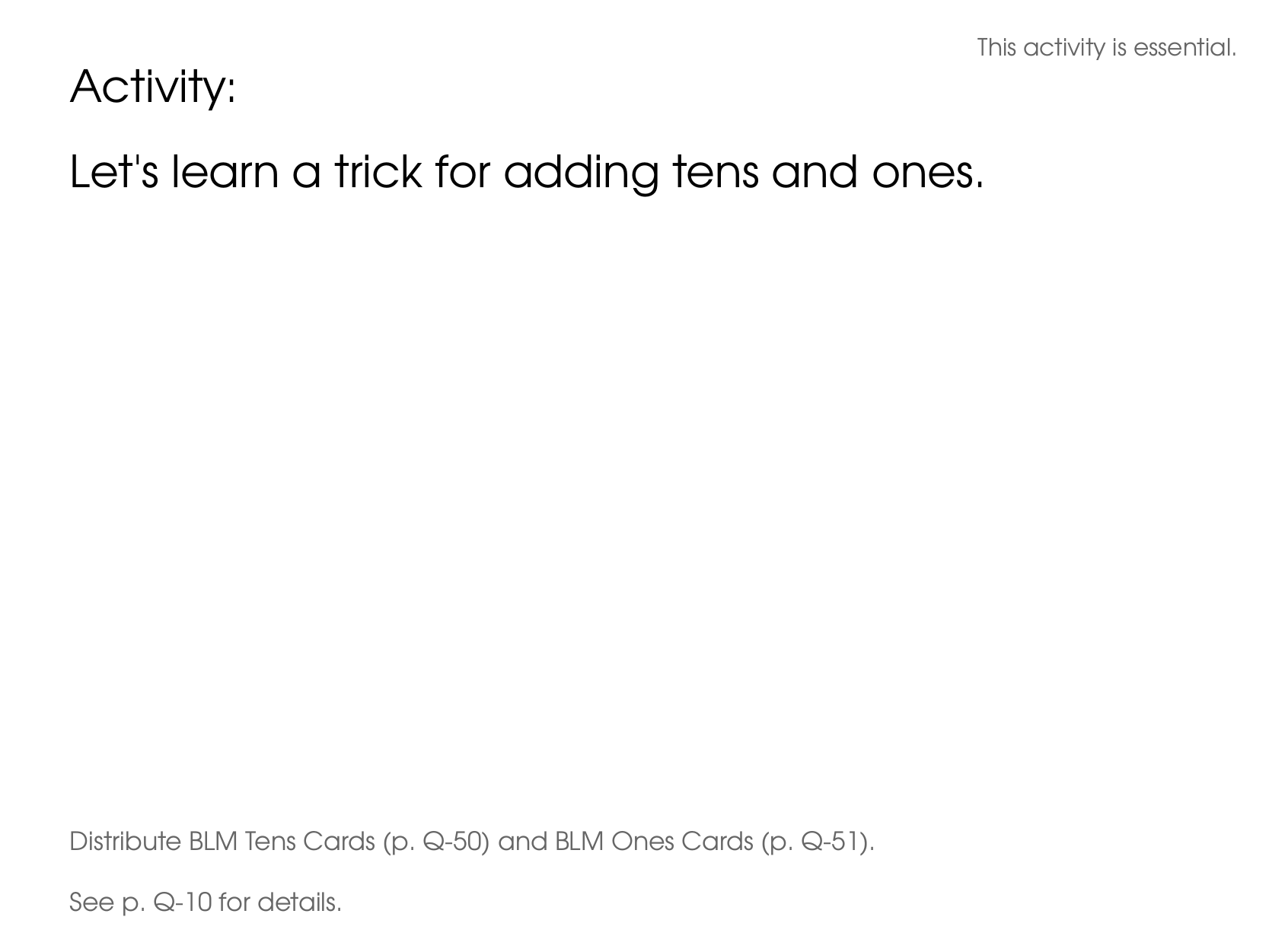

This activity is essential.
Activity:
Let's learn a trick for adding tens and ones.
Distribute BLM Tens Cards (p. Q-50) and BLM Ones Cards (p. Q-51).
See p. Q-10 for details.